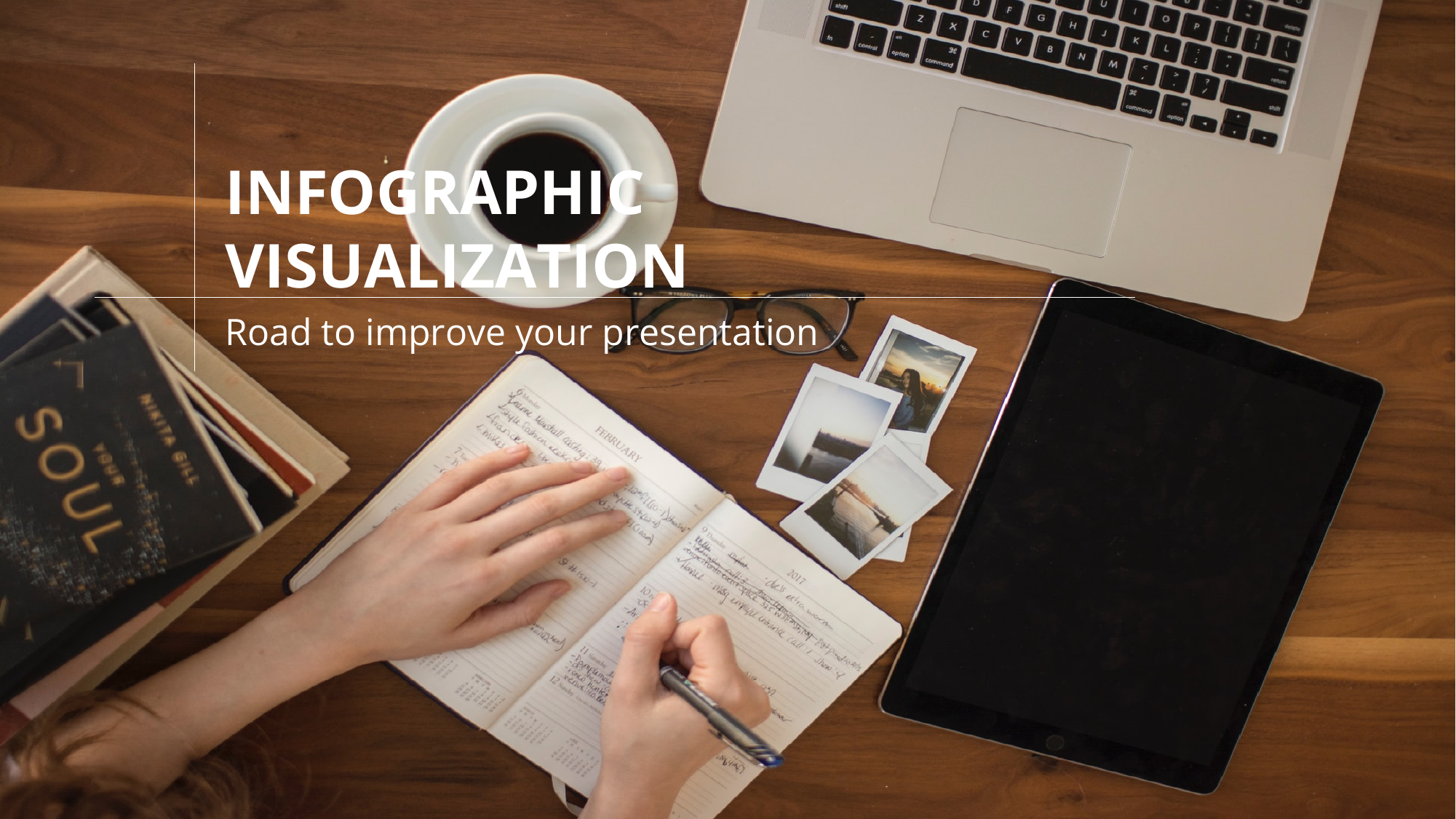

Infographic Visualization
Road to improve your presentation